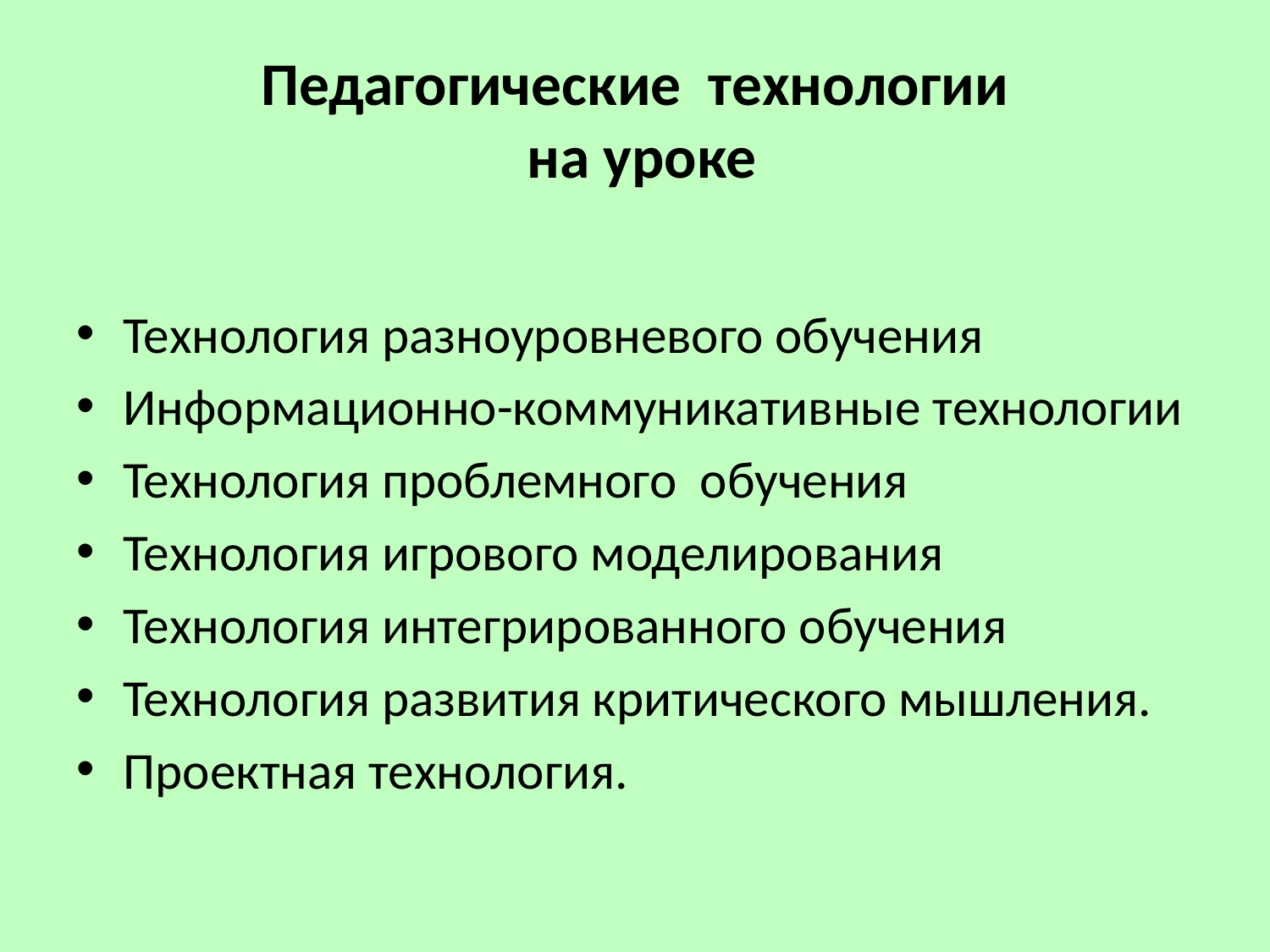

# Педагогические  технологии на уроке

Технология разноуровневого обучения
Информационно-коммуникативные технологии
Технология проблемного  обучения
Технология игрового моделирования
Технология интегрированного обучения
Технология развития критического мышления.
Проектная технология.